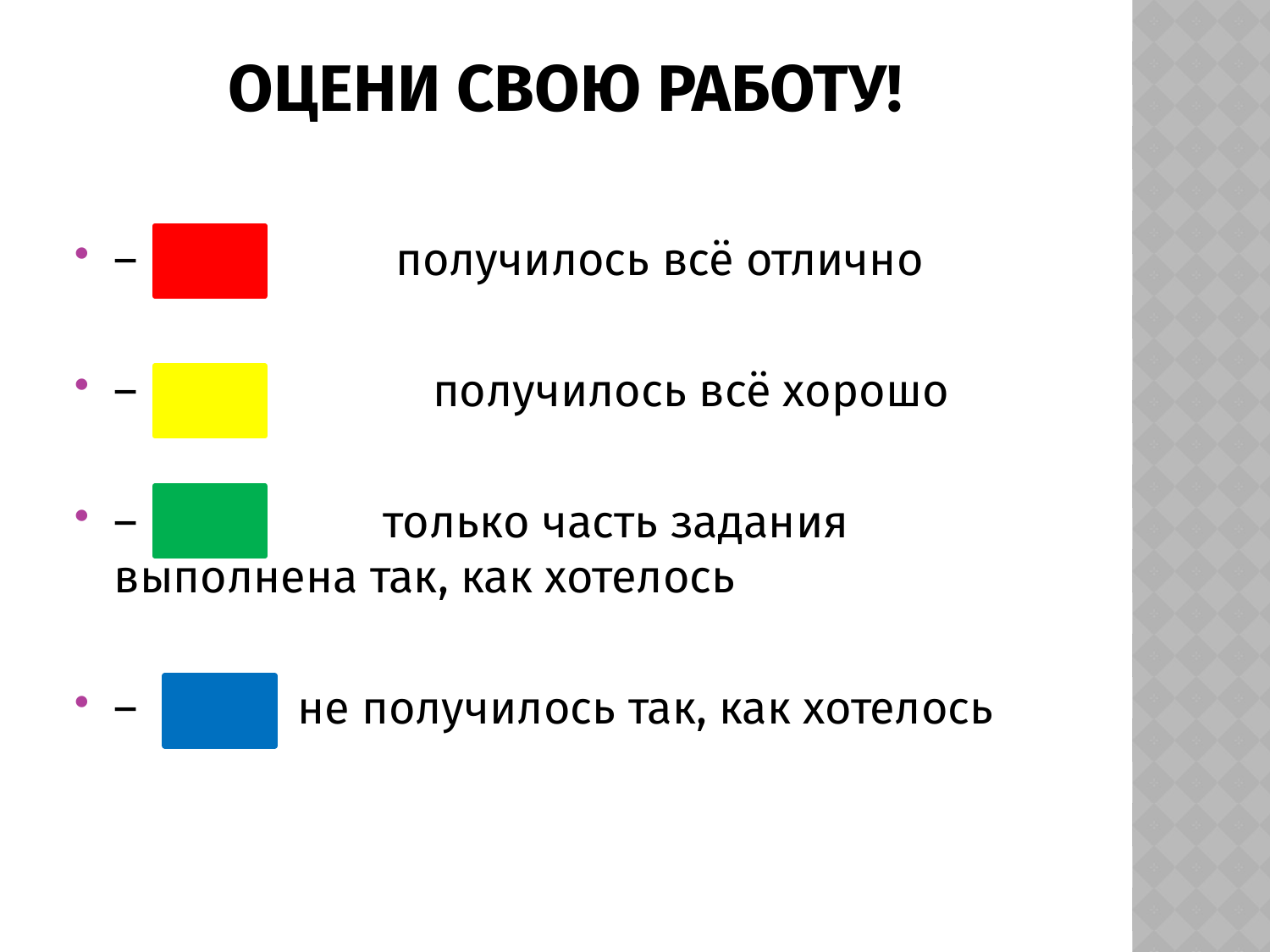

# Оцени свою работу!
–                     получилось всё отлично

–                        получилось всё хорошо

–                    только часть задания         выполнена так, как хотелось

–             не получилось так, как хотелось